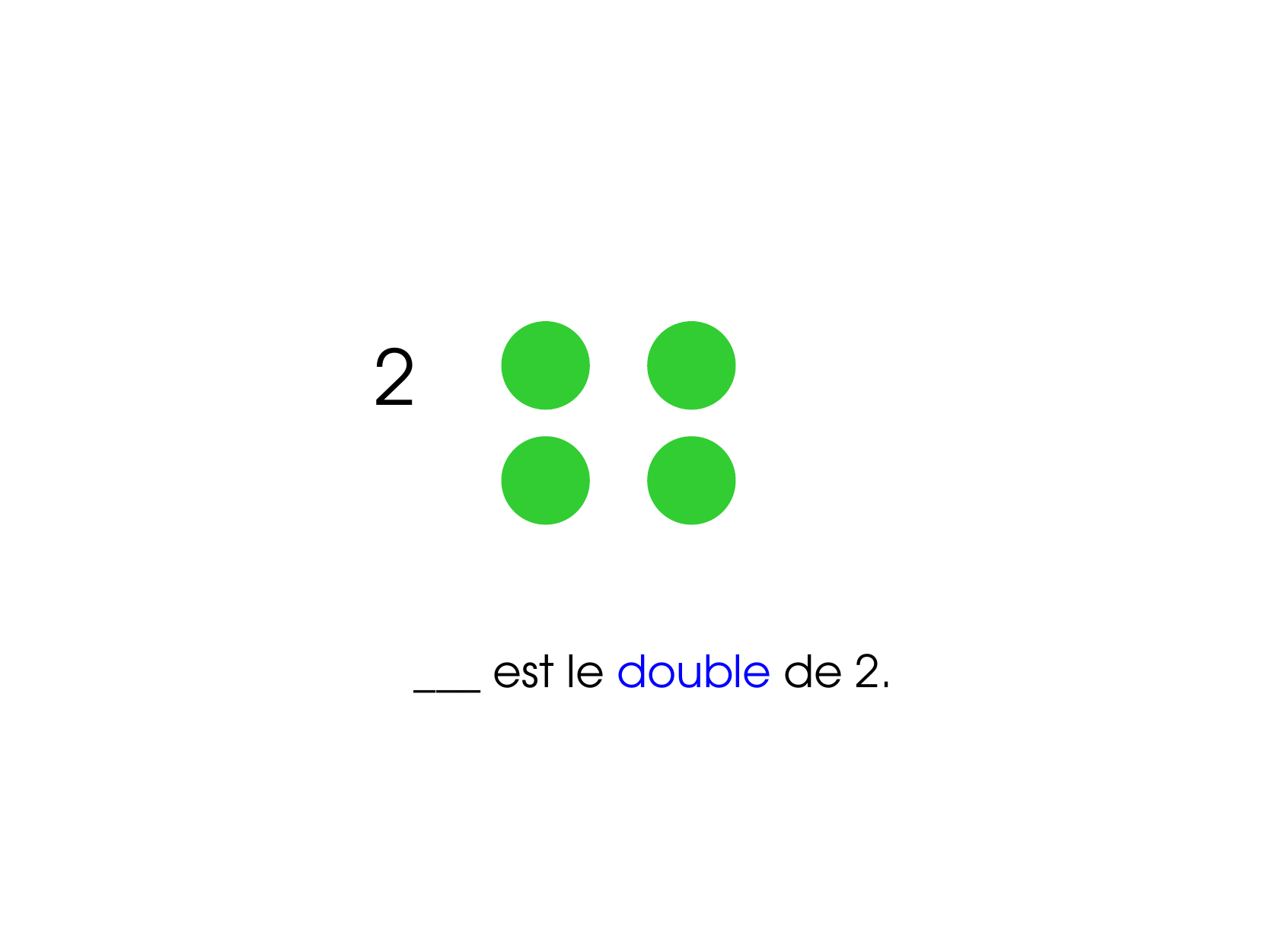

2

___ est le double de 2.